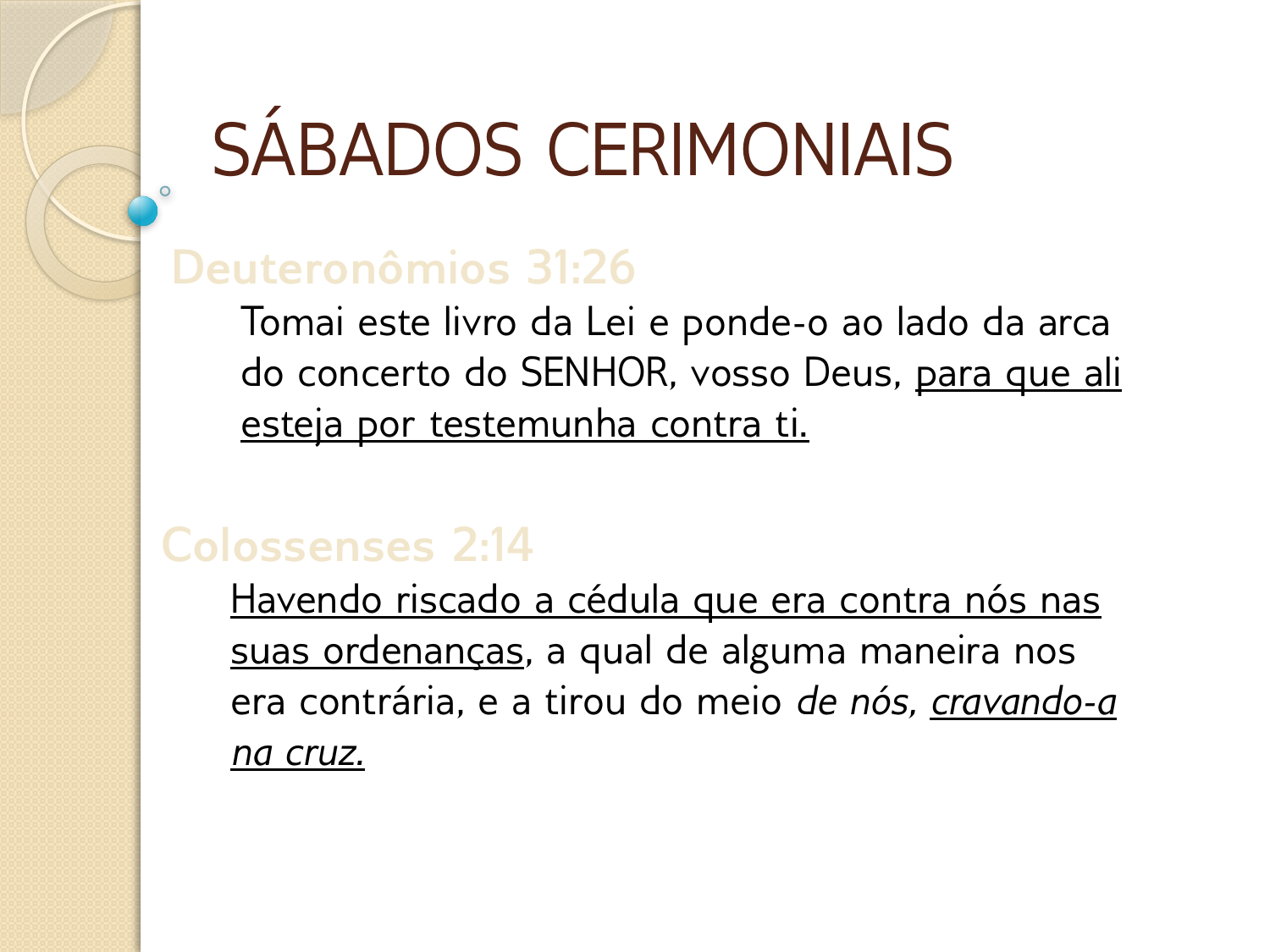

SÁBADOS CERIMONIAIS
Deuteronômios 31:26
Tomai este livro da Lei e ponde-o ao lado da arca do concerto do SENHOR, vosso Deus, para que ali esteja por testemunha contra ti.
Colossenses 2:14
Havendo riscado a cédula que era contra nós nas suas ordenanças, a qual de alguma maneira nos era contrária, e a tirou do meio de nós, cravando-a na cruz.